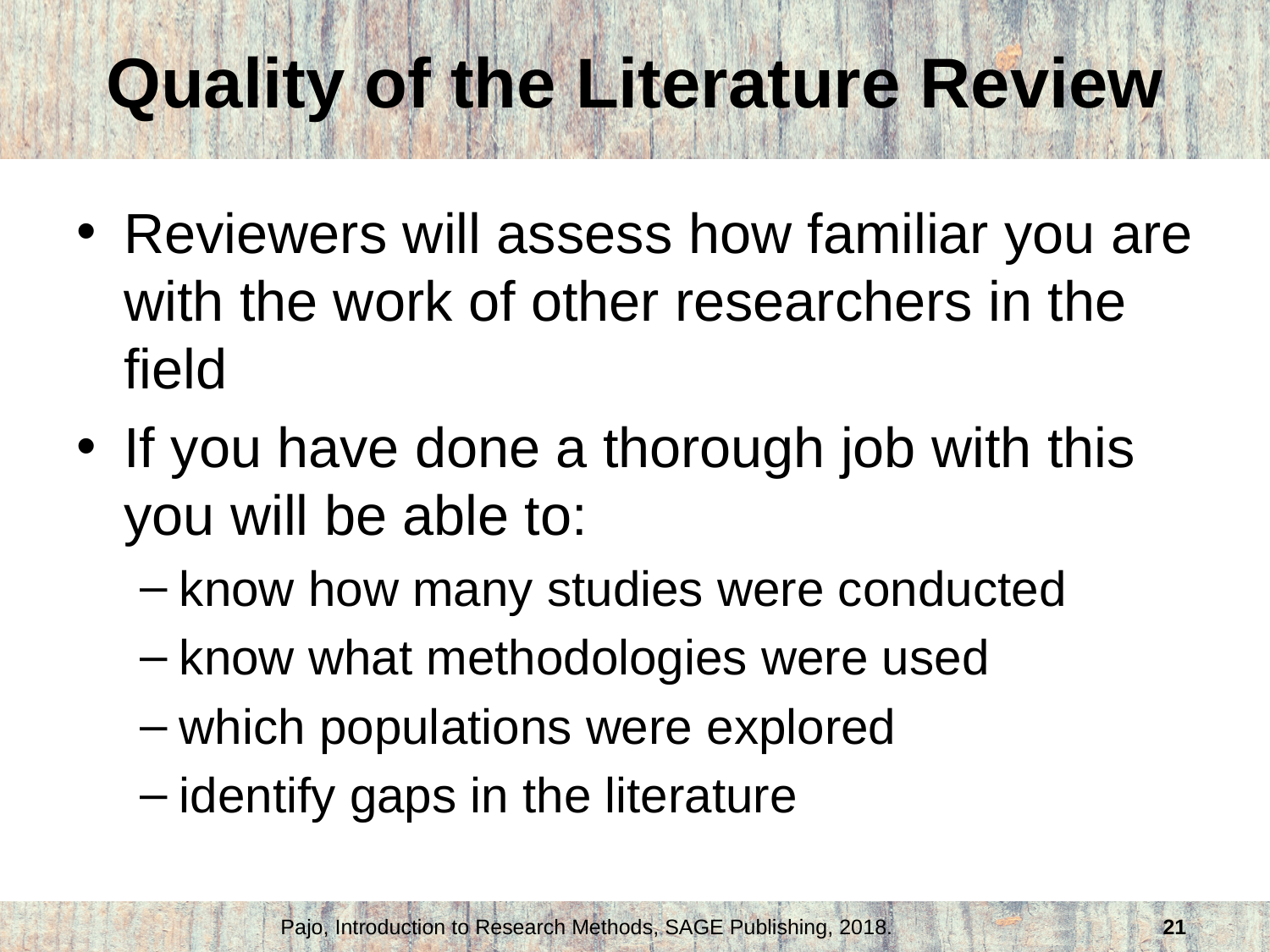

# Quality of the Literature Review
Reviewers will assess how familiar you are with the work of other researchers in the field
If you have done a thorough job with this you will be able to:
know how many studies were conducted
know what methodologies were used
which populations were explored
identify gaps in the literature
Pajo, Introduction to Research Methods, SAGE Publishing, 2018.
21